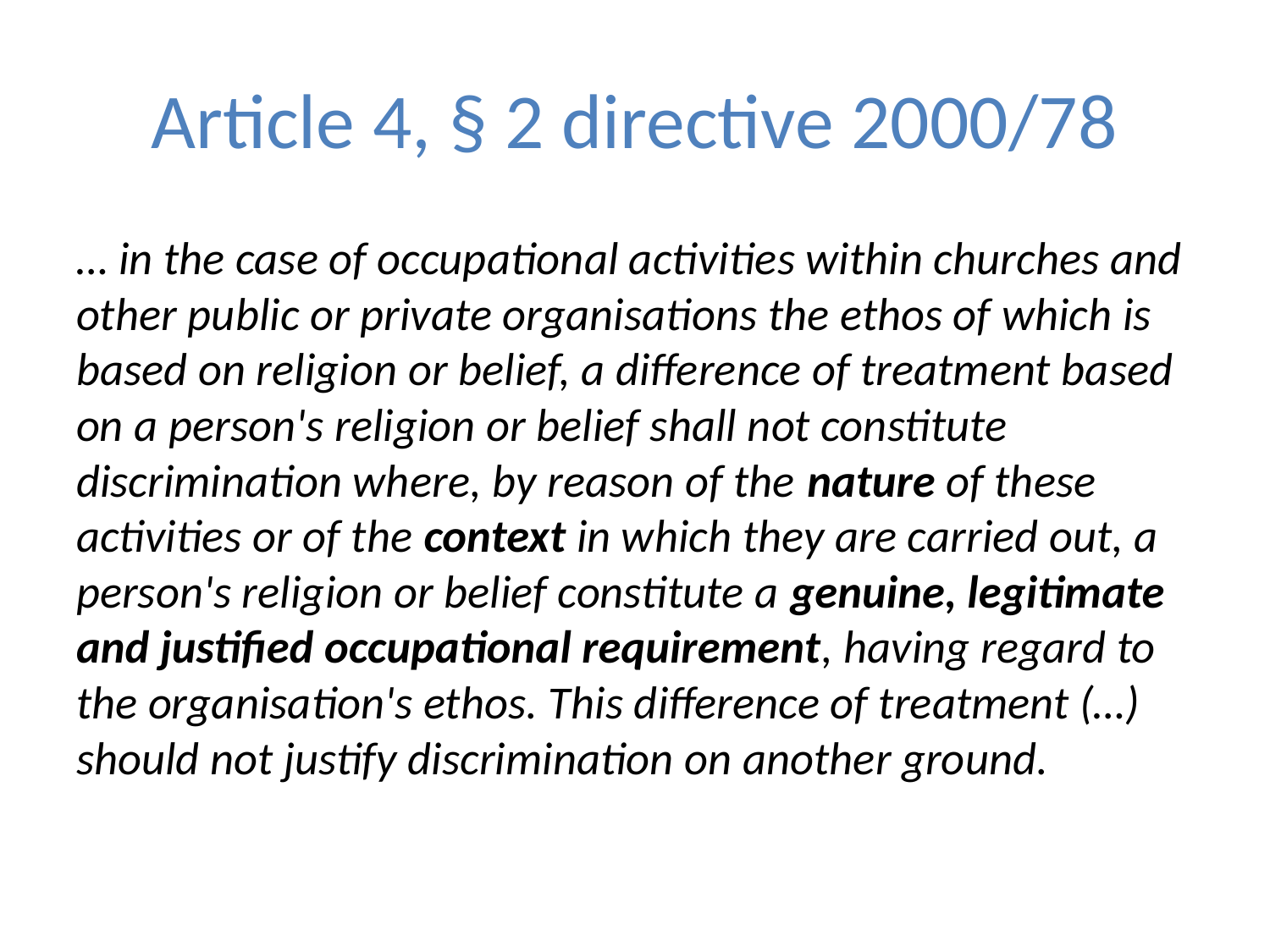

# Article 4, § 2 directive 2000/78
… in the case of occupational activities within churches and other public or private organisations the ethos of which is based on religion or belief, a difference of treatment based on a person's religion or belief shall not constitute discrimination where, by reason of the nature of these activities or of the context in which they are carried out, a person's religion or belief constitute a genuine, legitimate and justified occupational requirement, having regard to the organisation's ethos. This difference of treatment (…) should not justify discrimination on another ground.